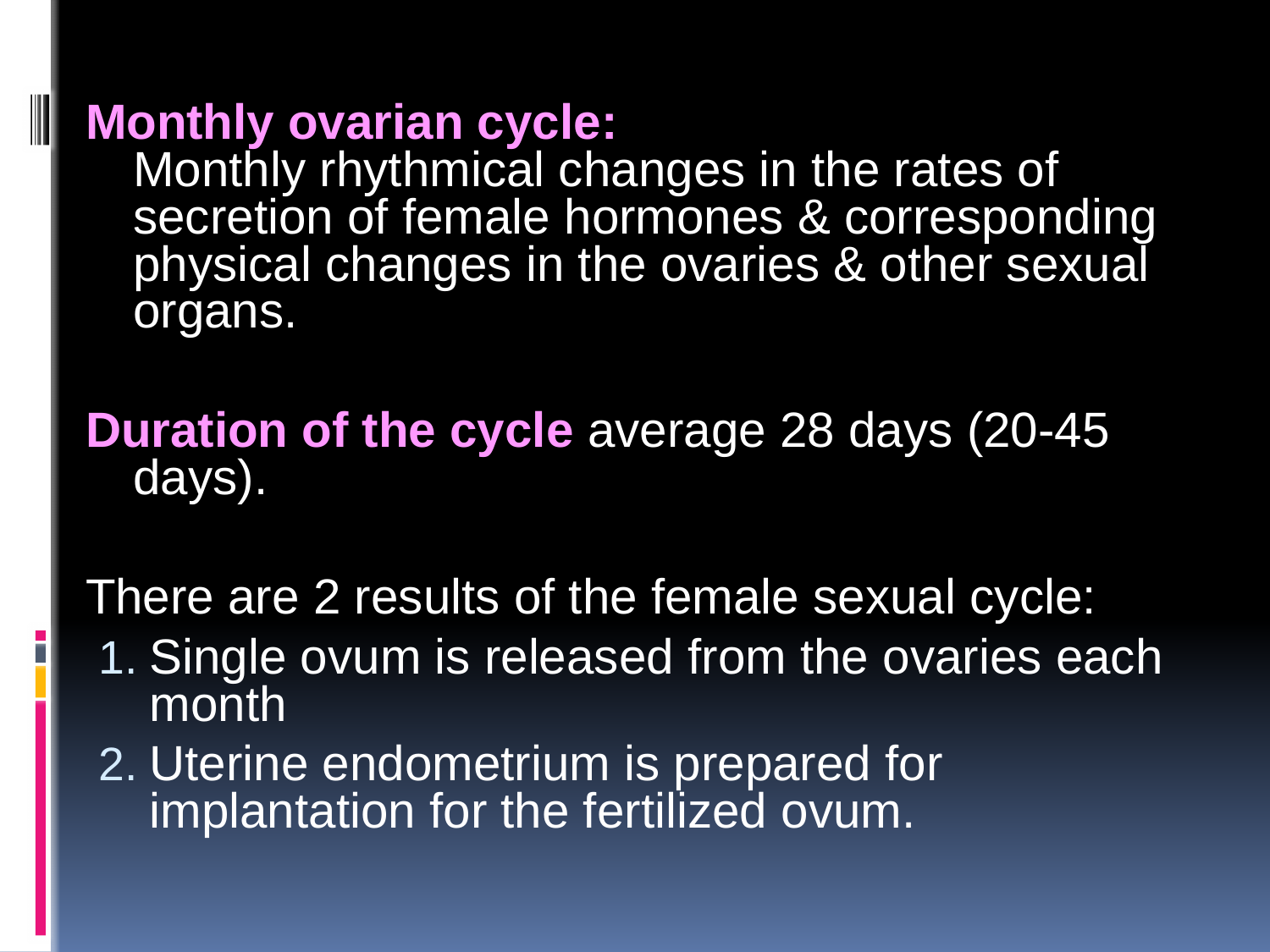

Monthly ovarian cycle:
Monthly rhythmical changes in the rates of secretion of female hormones & corresponding physical changes in the ovaries & other sexual organs.

Duration of the cycle average 28 days (20-45 days).

There are 2 results of the female sexual cycle:
Single ovum is released from the ovaries each month
Uterine endometrium is prepared for implantation for the fertilized ovum.